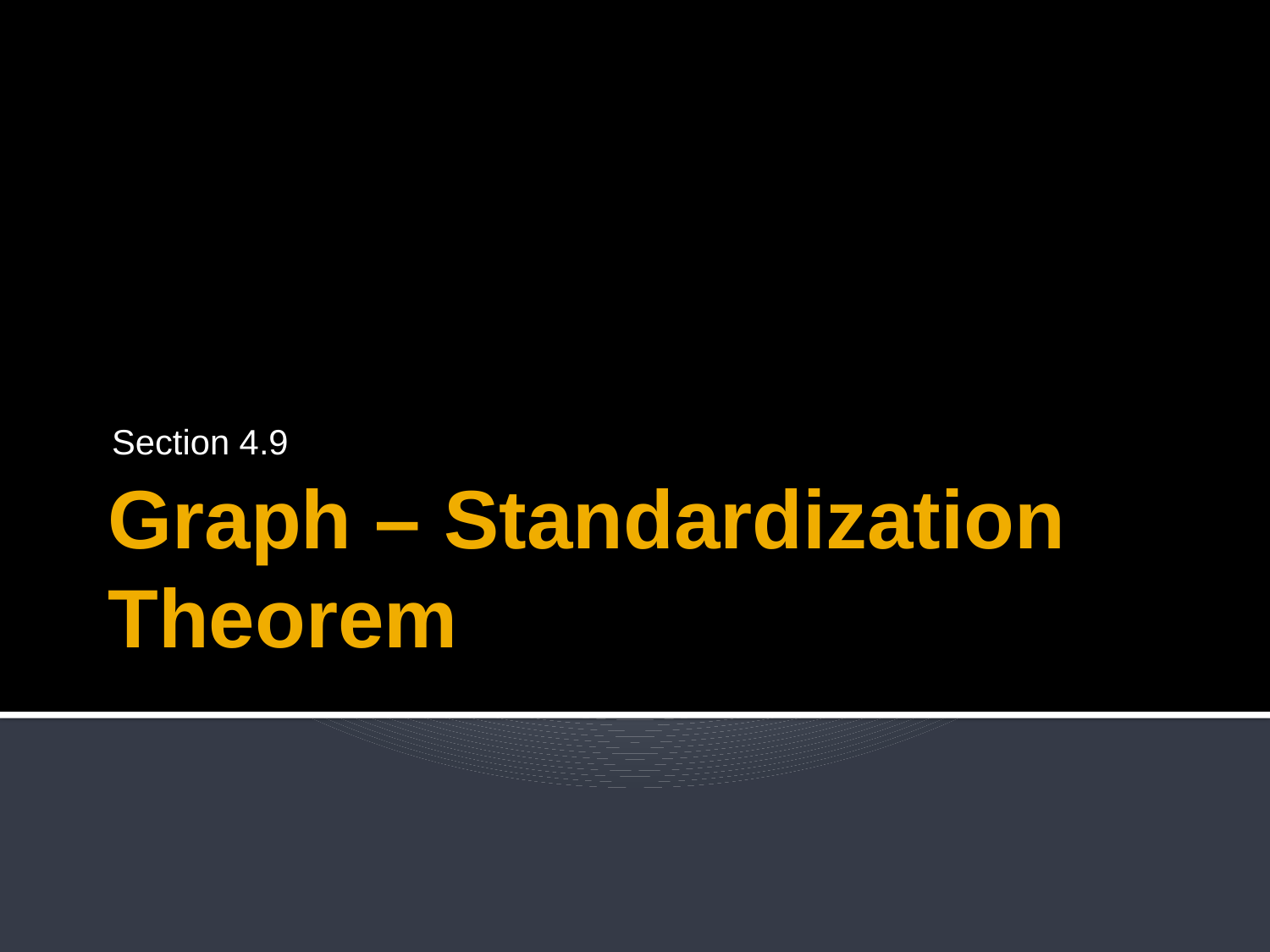

Section 4.9
# Graph – Standardization Theorem